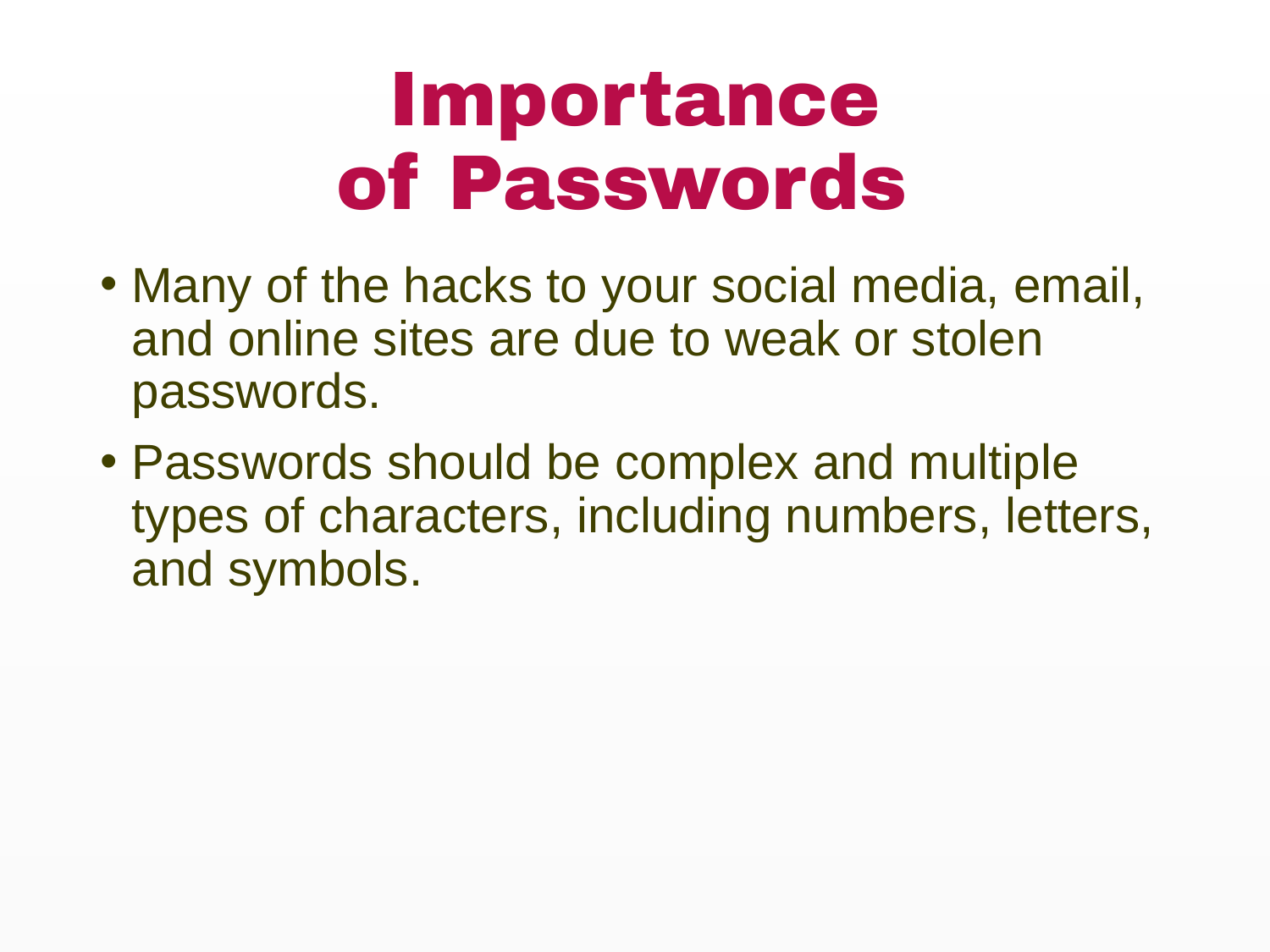

# Importance of Passwords
Many of the hacks to your social media, email, and online sites are due to weak or stolen passwords.
Passwords should be complex and multiple types of characters, including numbers, letters, and symbols.